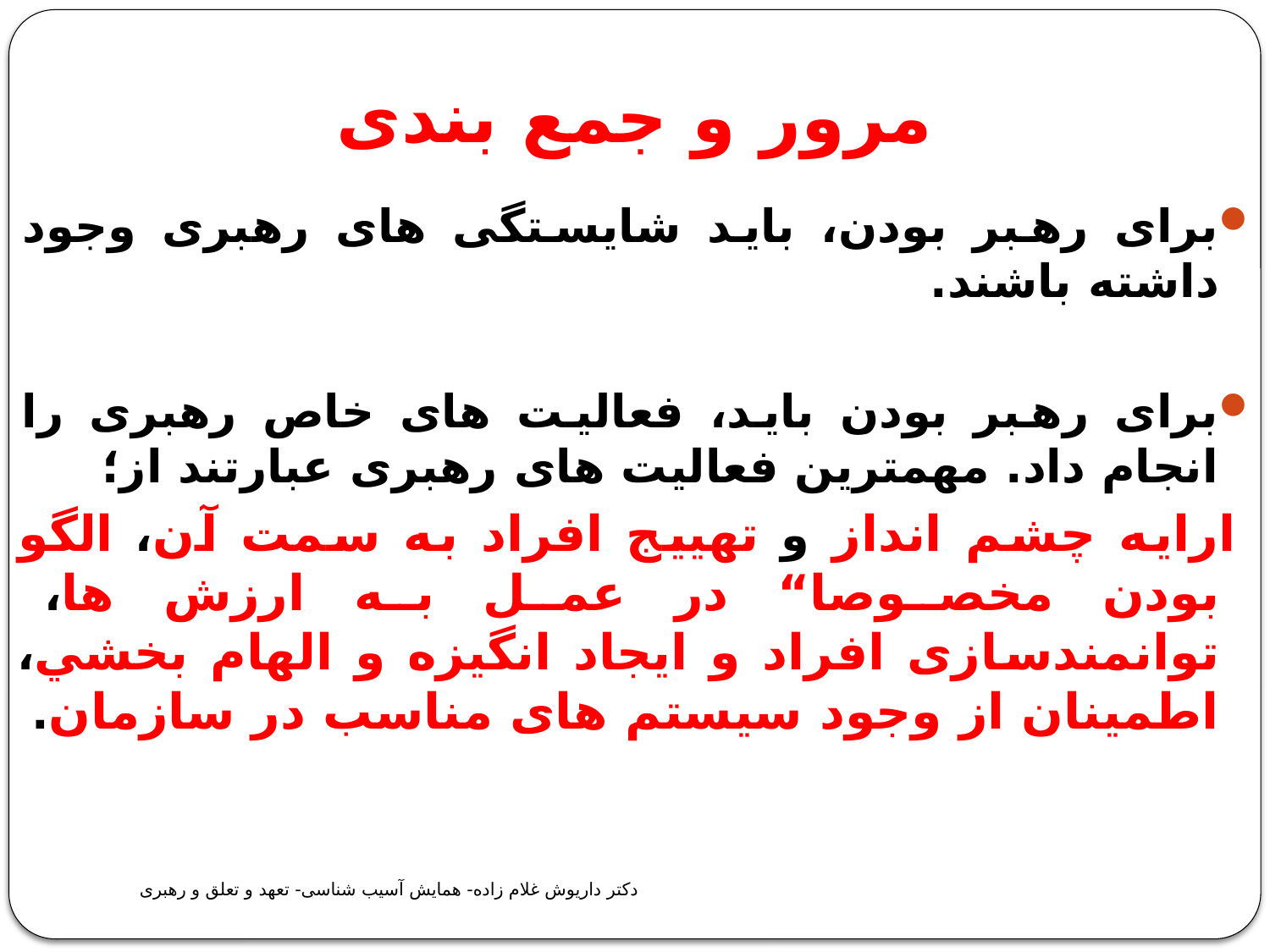

# مرور و جمع بندی
برای رهبر بودن، باید شایستگی های رهبری وجود داشته باشند.

برای رهبر بودن باید، فعالیت های خاص رهبری را انجام داد. مهمترین فعالیت های رهبری عبارتند از؛
 ارایه چشم انداز و تهییج افراد به سمت آن، الگو بودن مخصوصا“ در عمل به ارزش ها، توانمندسازی افراد و ايجاد انگيزه و الهام بخشي، اطمینان از وجود سیستم های مناسب در سازمان.

دکتر داریوش غلام زاده- همایش آسیب شناسی- تعهد و تعلق و رهبری